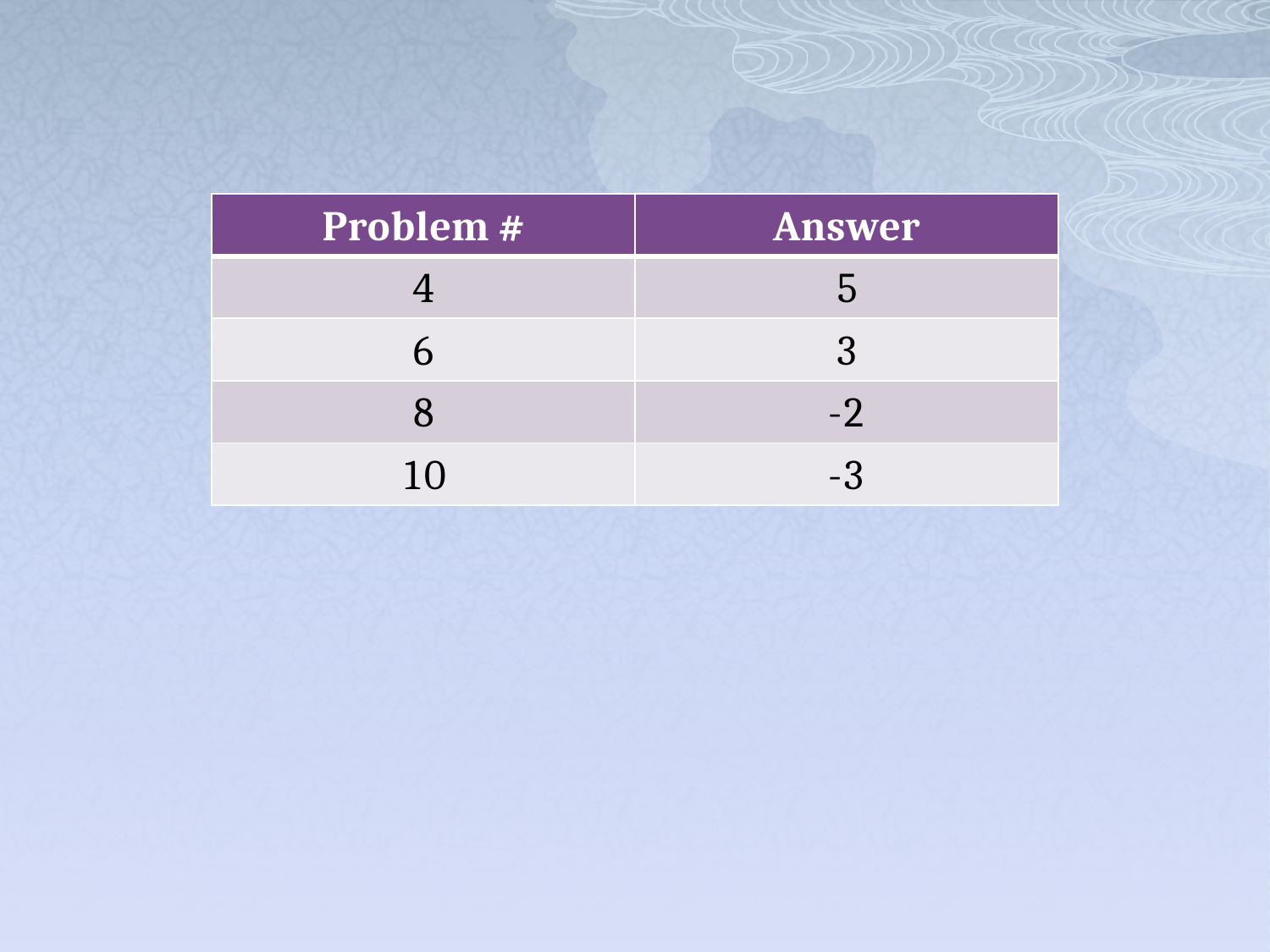

| Problem # | Answer |
| --- | --- |
| 4 | 5 |
| 6 | 3 |
| 8 | -2 |
| 10 | -3 |